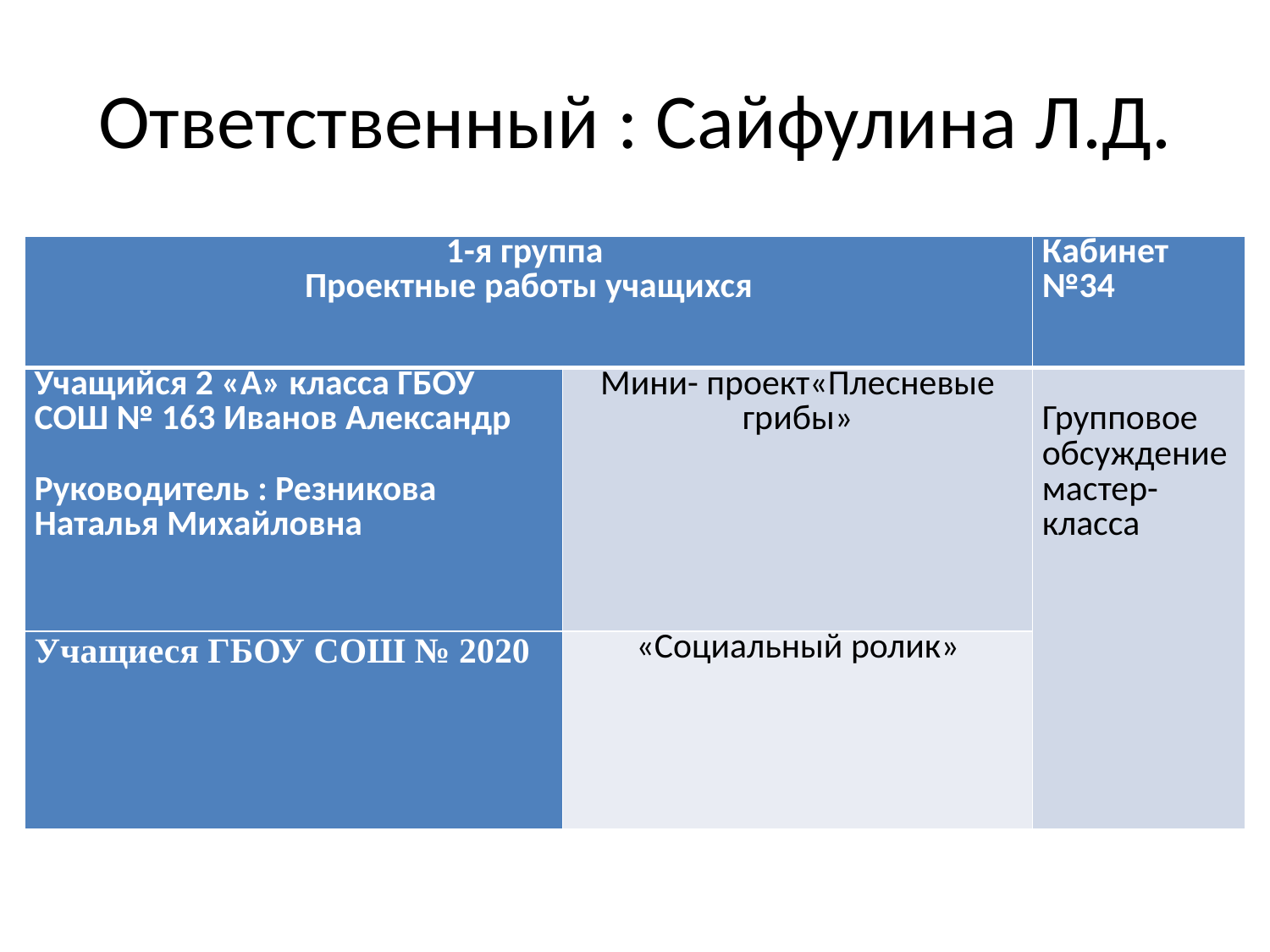

# Ответственный : Сайфулина Л.Д.
| 1-я группа Проектные работы учащихся |  | Кабинет №34 |
| --- | --- | --- |
| Учащийся 2 «А» класса ГБОУ СОШ № 163 Иванов Александр Руководитель : Резникова Наталья Михайловна | Мини- проект«Плесневые грибы» | Групповое обсуждение мастер-класса |
| Учащиеся ГБОУ СОШ № 2020 | «Социальный ролик» |  |